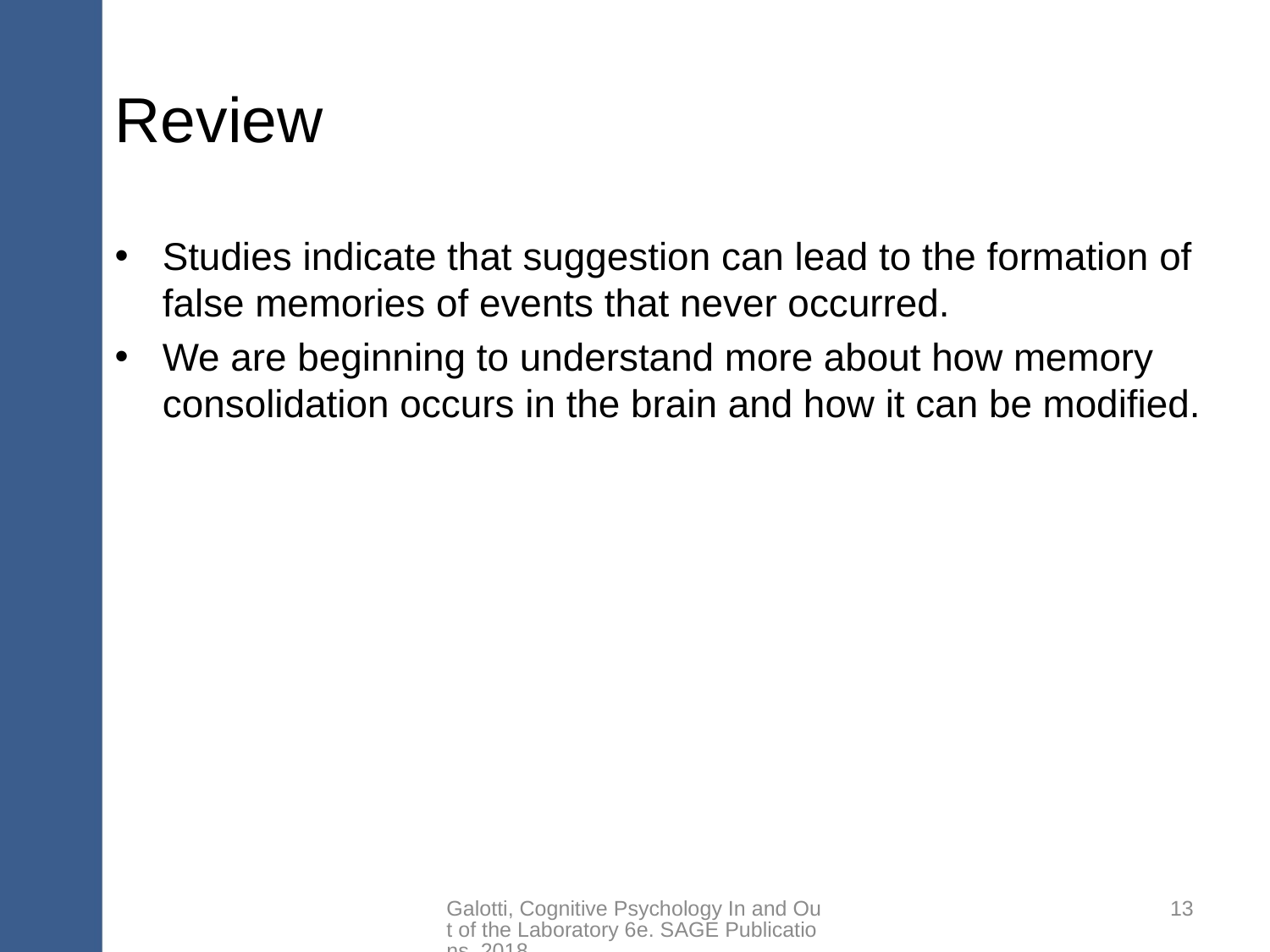

# Review
Studies indicate that suggestion can lead to the formation of false memories of events that never occurred.
We are beginning to understand more about how memory consolidation occurs in the brain and how it can be modified.
Galotti, Cognitive Psychology In and Out of the Laboratory 6e. SAGE Publications, 2018.
13